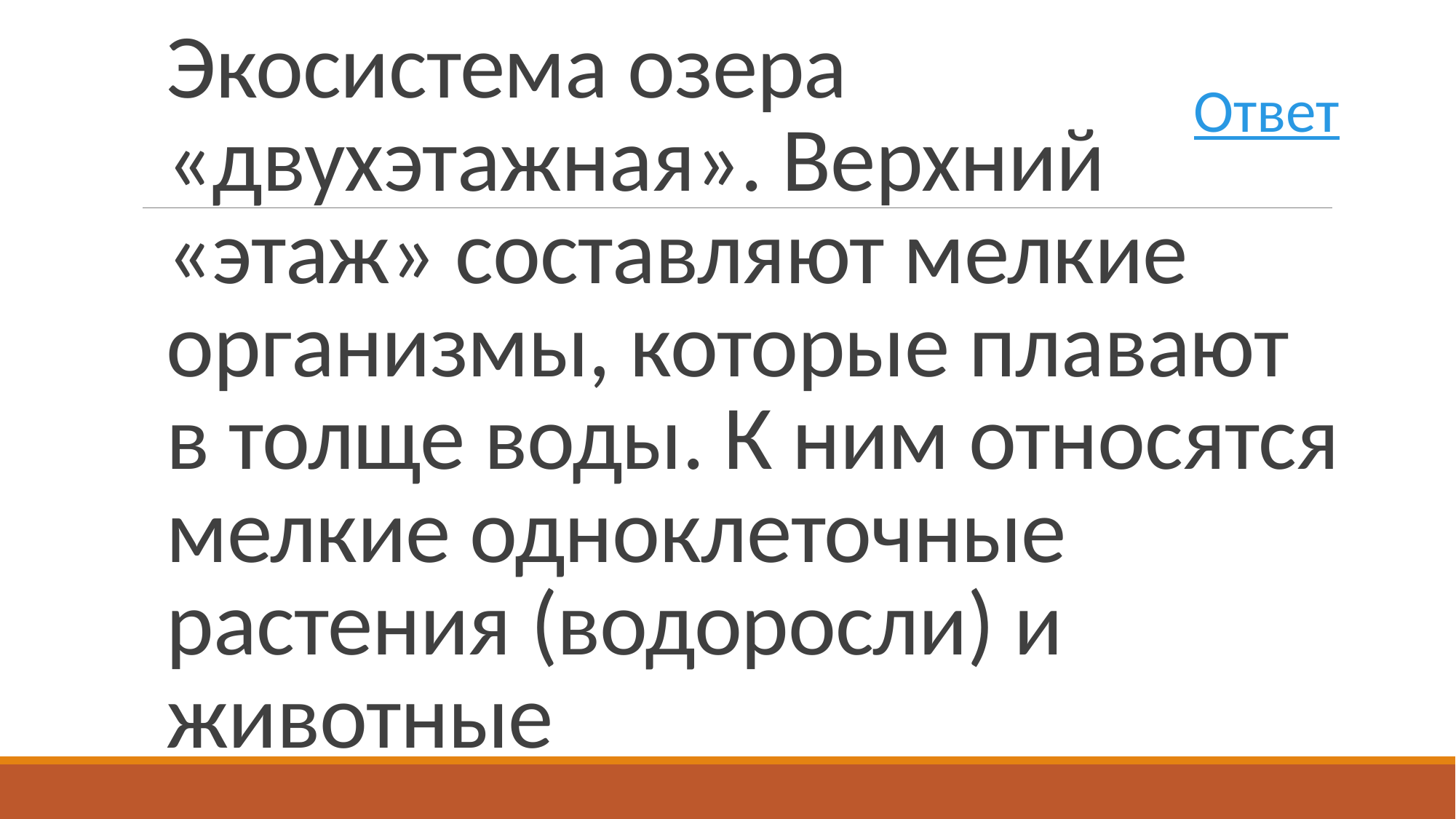

Ответ

# Экосистема озера «двухэтажная». Верхний «этаж» составляют мелкие организмы, которые плавают в толще воды. К ним относятся мелкие одноклеточные растения (водоросли) и животные